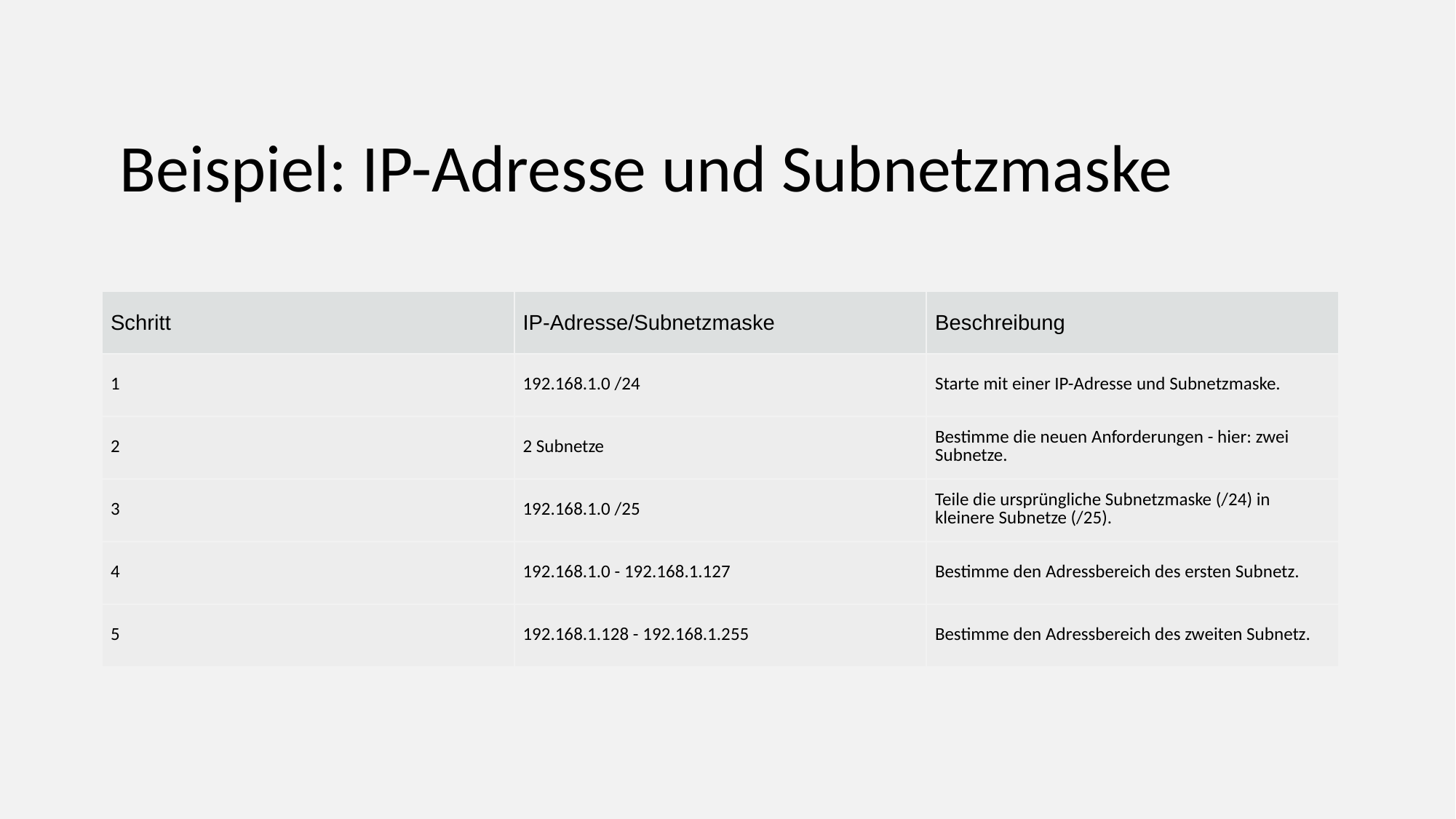

Beispiel: IP-Adresse und Subnetzmaske

| Schritt | IP-Adresse/Subnetzmaske | Beschreibung |
| --- | --- | --- |
| 1 | 192.168.1.0 /24 | Starte mit einer IP-Adresse und Subnetzmaske. |
| 2 | 2 Subnetze | Bestimme die neuen Anforderungen - hier: zwei Subnetze. |
| 3 | 192.168.1.0 /25 | Teile die ursprüngliche Subnetzmaske (/24) in kleinere Subnetze (/25). |
| 4 | 192.168.1.0 - 192.168.1.127 | Bestimme den Adressbereich des ersten Subnetz. |
| 5 | 192.168.1.128 - 192.168.1.255 | Bestimme den Adressbereich des zweiten Subnetz. |